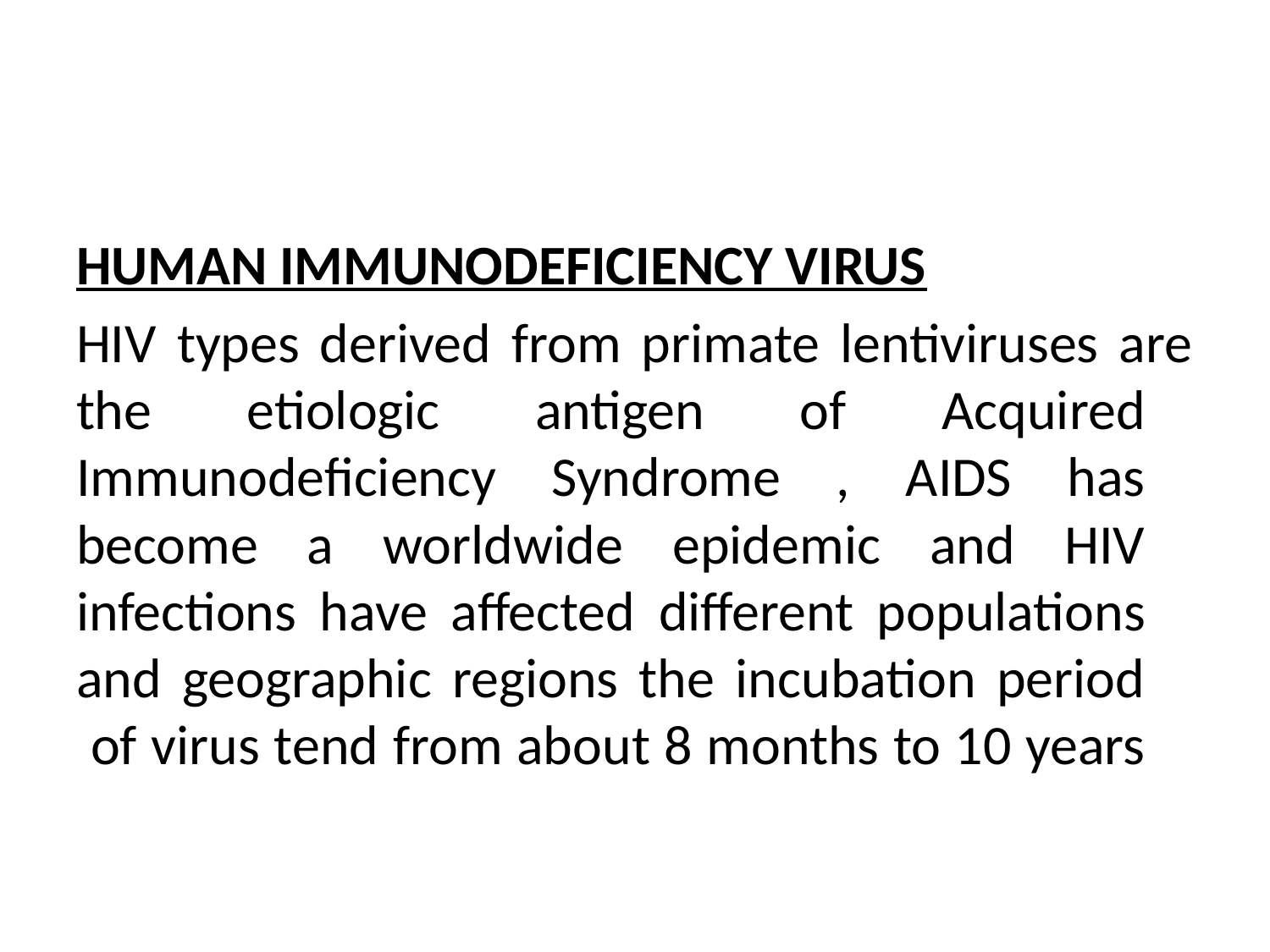

HUMAN IMMUNODEFICIENCY VIRUS
HIV types derived from primate lentiviruses are the etiologic antigen of Acquired Immunodeficiency Syndrome , AIDS has become a worldwide epidemic and HIV infections have affected different populations and geographic regions the incubation period of virus tend from about 8 months to 10 years